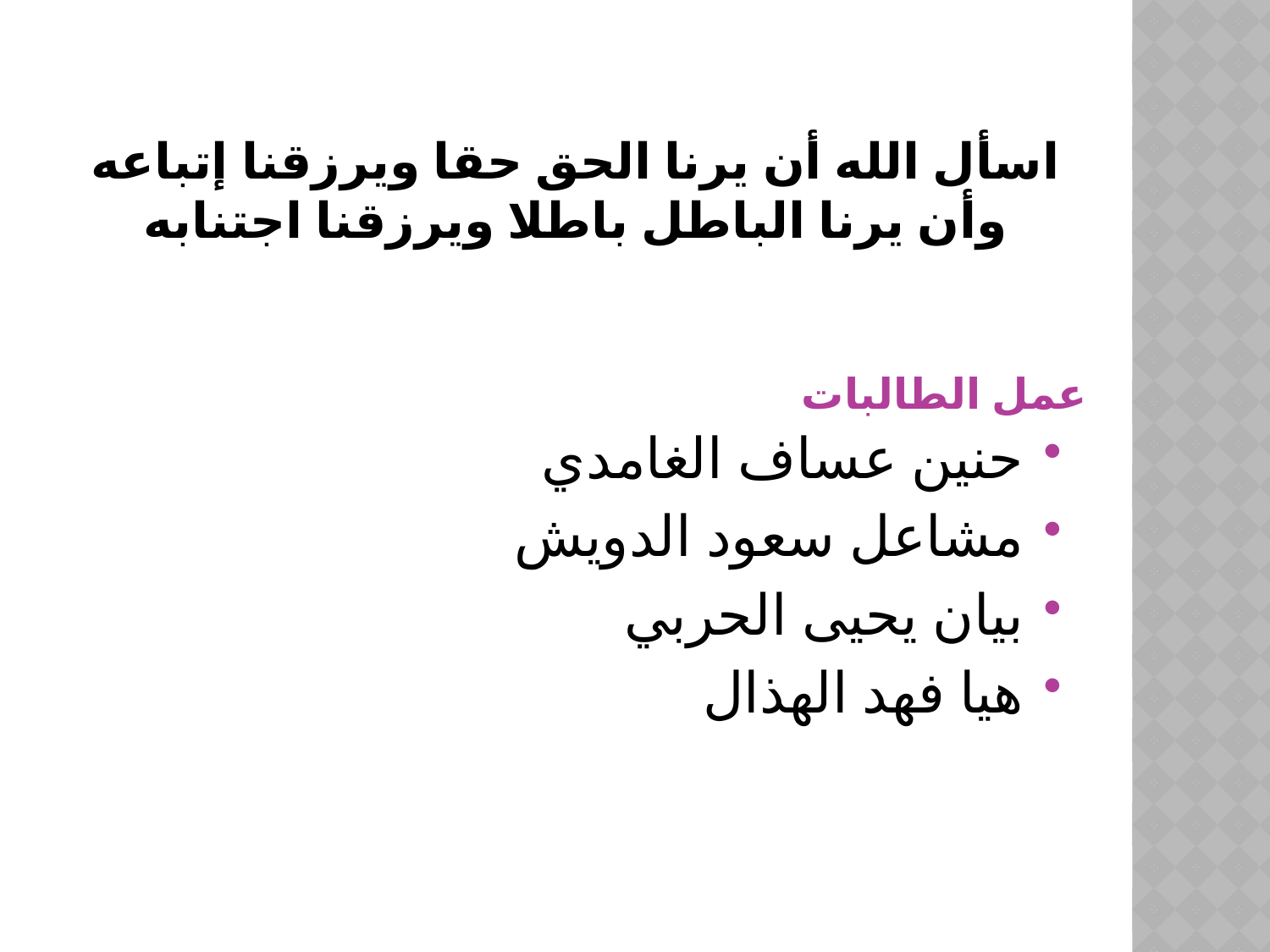

# اسأل الله أن يرنا الحق حقا ويرزقنا إتباعه وأن يرنا الباطل باطلا ويرزقنا اجتنابه
عمل الطالبات
حنين عساف الغامدي
مشاعل سعود الدويش
بيان يحيى الحربي
هيا فهد الهذال